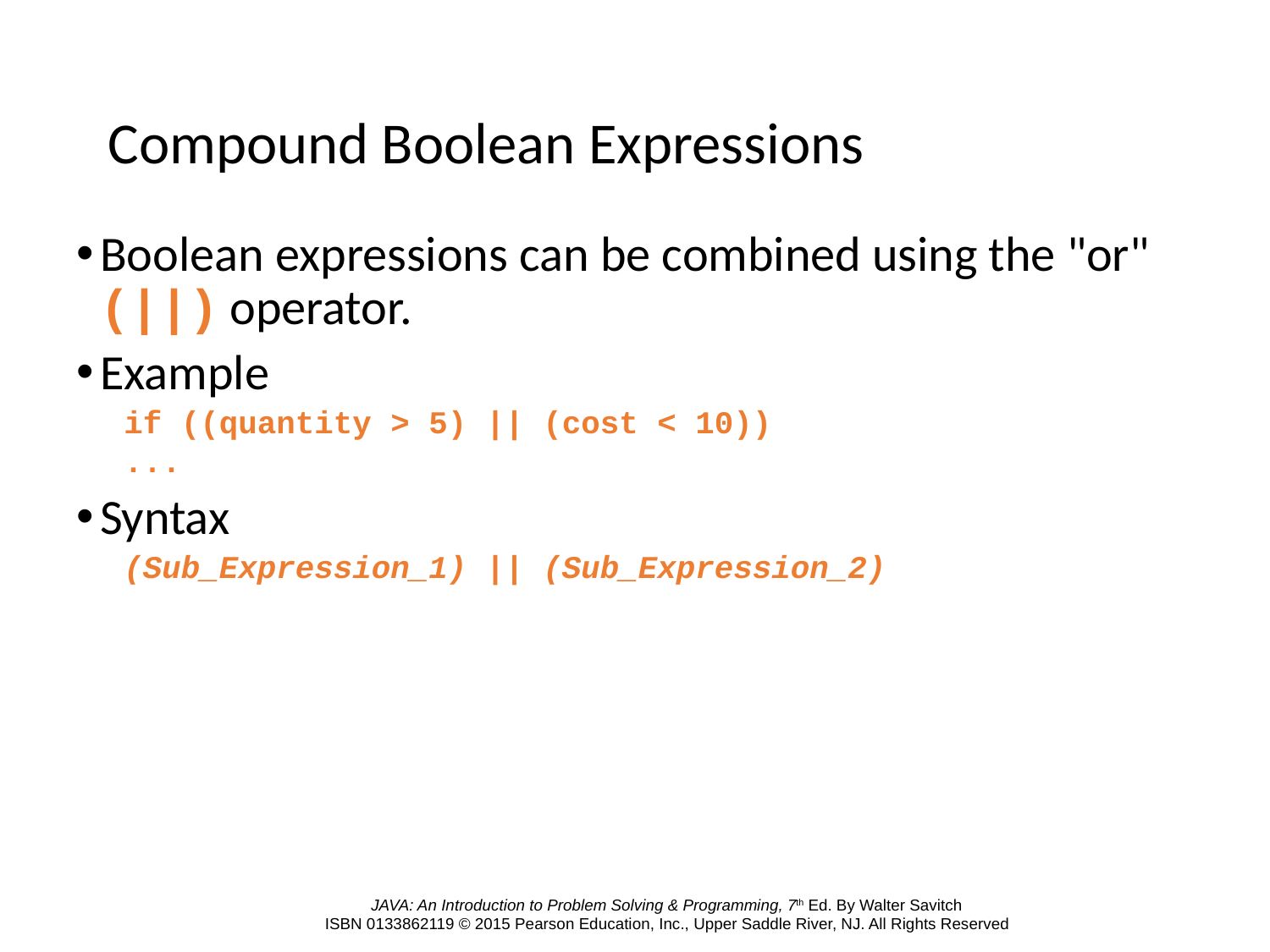

# Compound Boolean Expressions
Boolean expressions can be combined using the "or" (||) operator.
Example
if ((quantity > 5) || (cost < 10))
...
Syntax
(Sub_Expression_1) || (Sub_Expression_2)